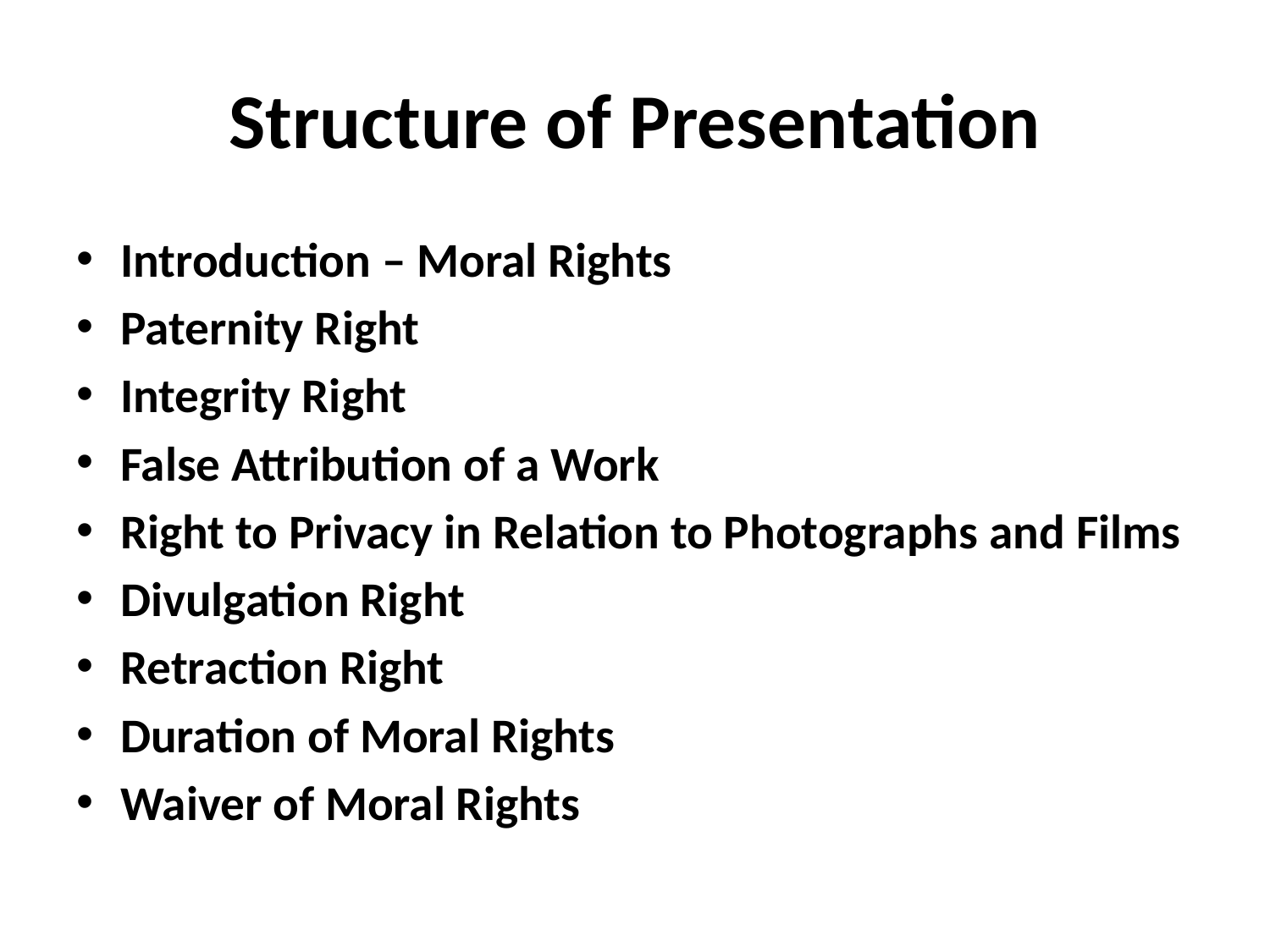

# Structure of Presentation
Introduction – Moral Rights
Paternity Right
Integrity Right
False Attribution of a Work
Right to Privacy in Relation to Photographs and Films
Divulgation Right
Retraction Right
Duration of Moral Rights
Waiver of Moral Rights